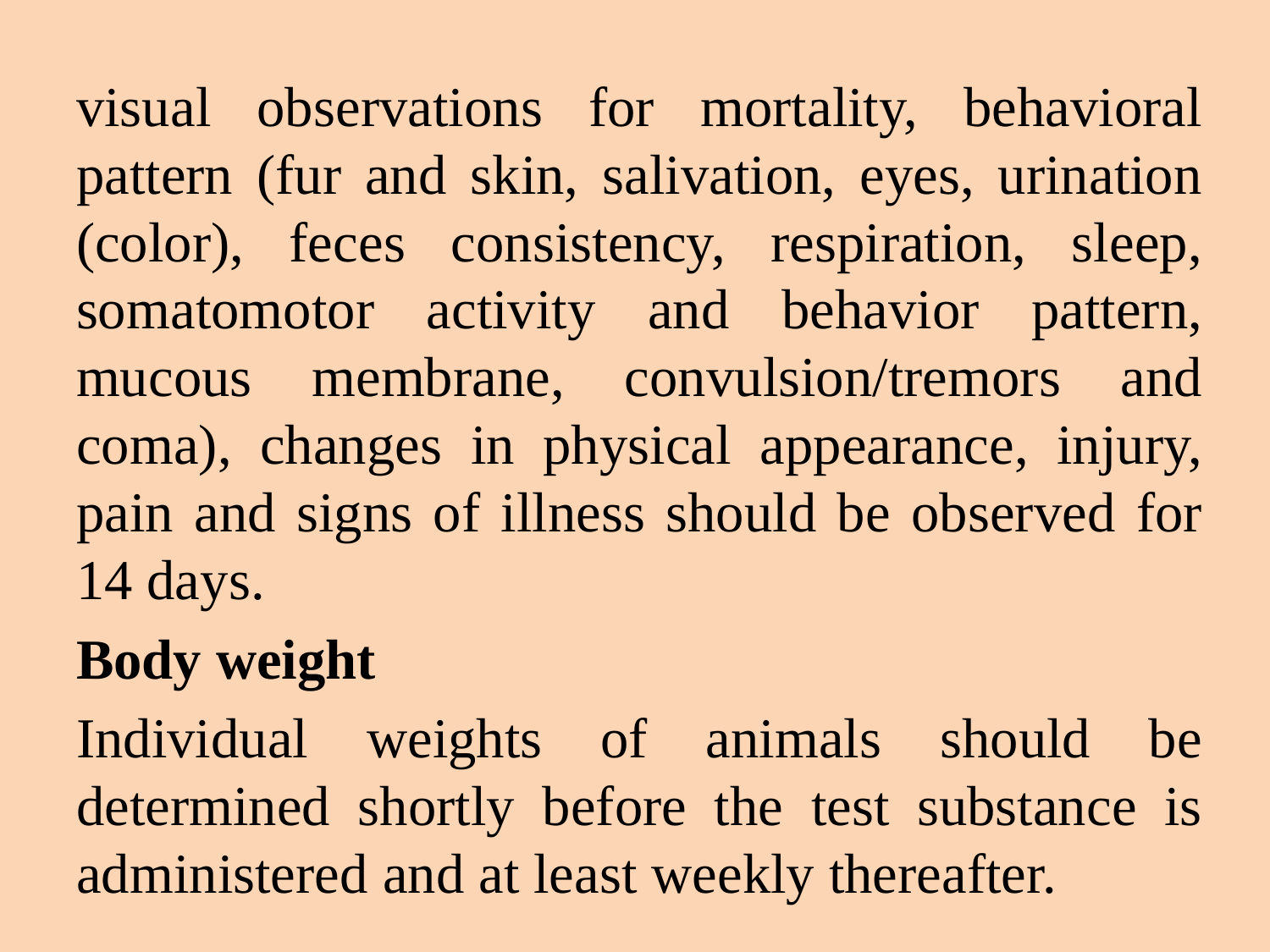

visual observations for mortality, behavioral pattern (fur and skin, salivation, eyes, urination (color), feces consistency, respiration, sleep, somatomotor activity and behavior pattern, mucous membrane, convulsion/tremors and coma), changes in physical appearance, injury, pain and signs of illness should be observed for 14 days.
Body weight
Individual weights of animals should be determined shortly before the test substance is administered and at least weekly thereafter.